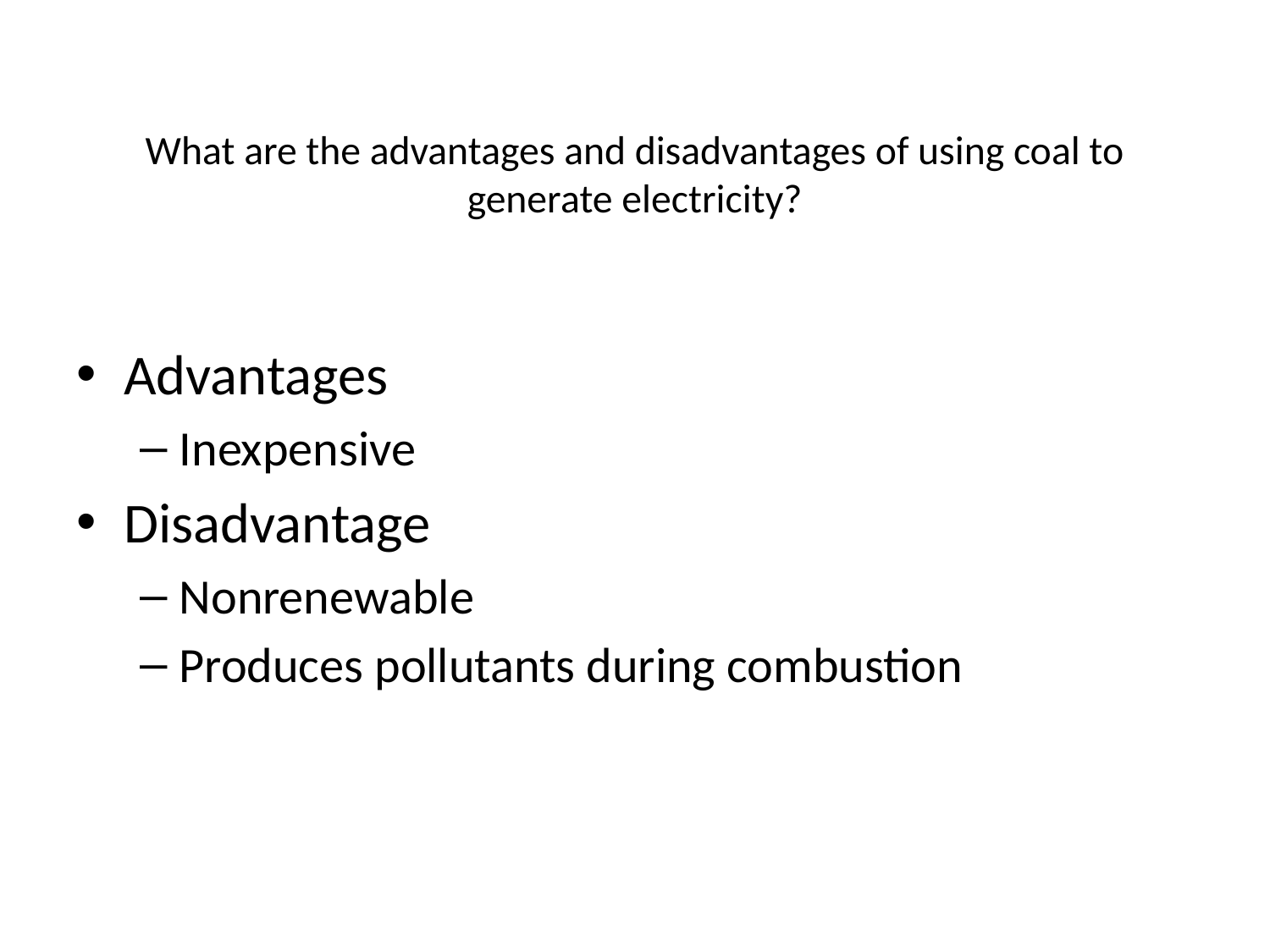

# What are the advantages and disadvantages of using coal to generate electricity?
Advantages
Inexpensive
Disadvantage
Nonrenewable
Produces pollutants during combustion